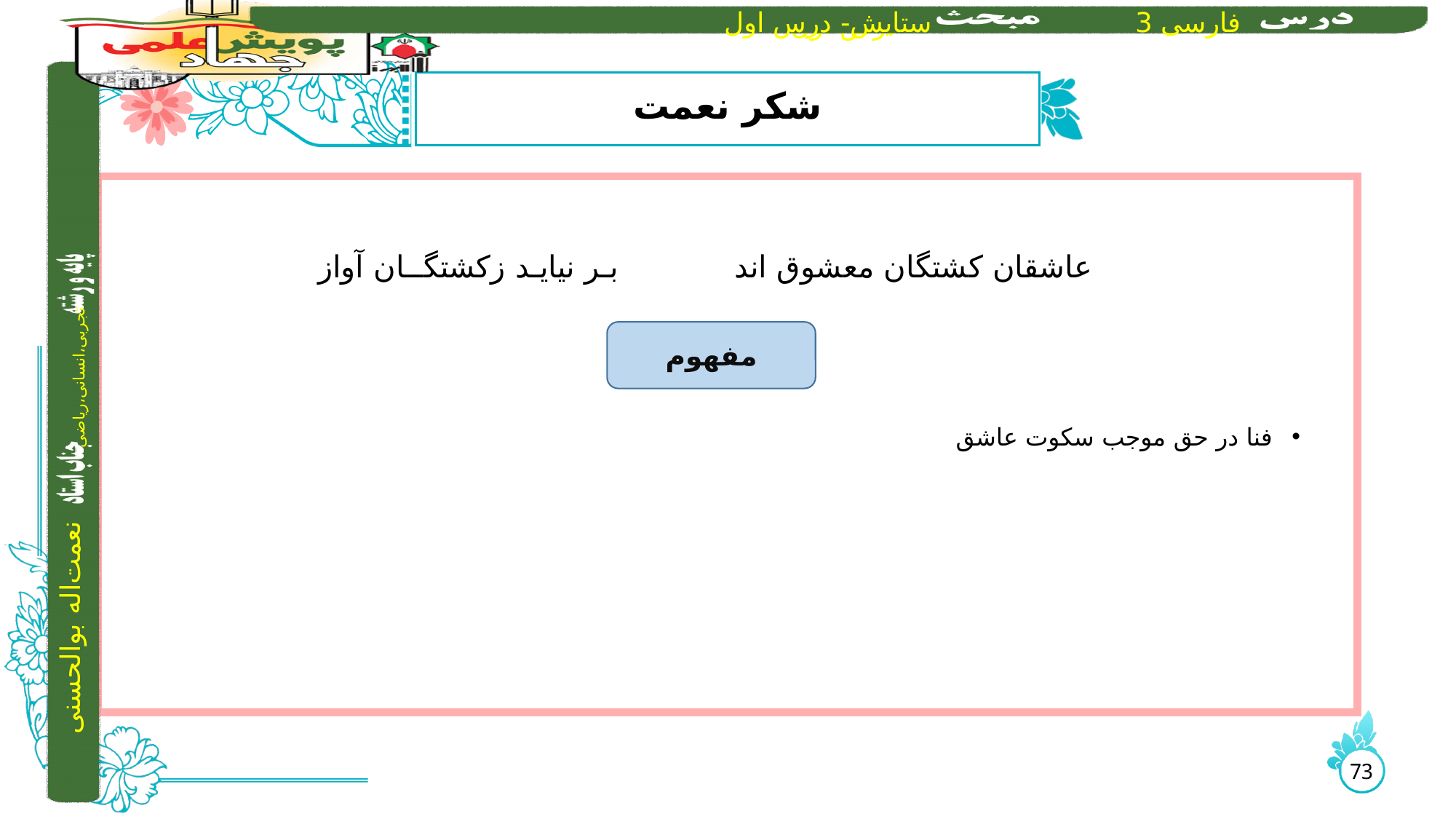

# شکر نعمت
عاشقان کشتگان معشوق اند            بـر نیایـد زکشتگــان آواز

فنا در حق موجب سکوت عاشق